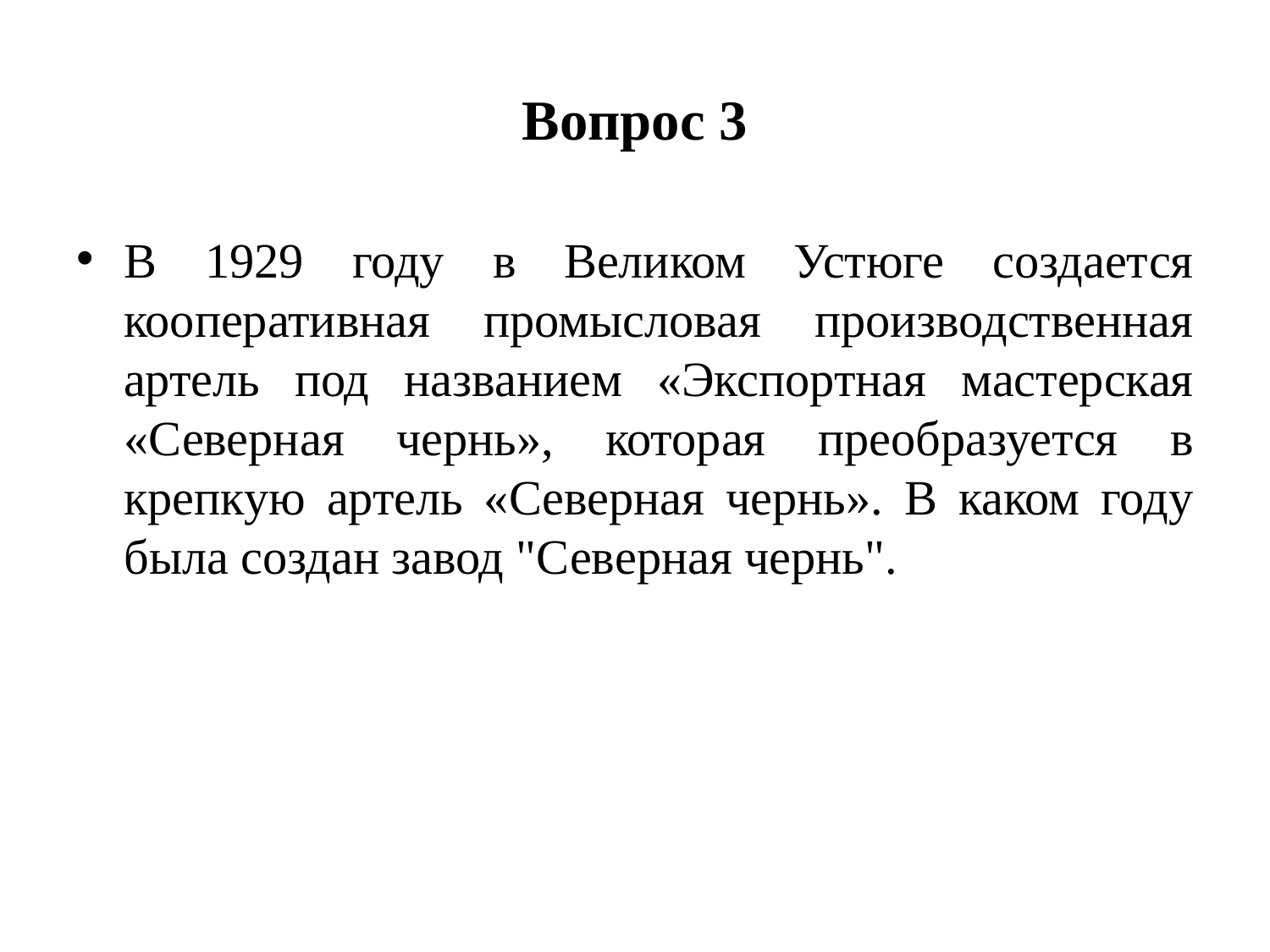

# Вопрос 3
В 1929 году в Великом Устюге создается кооперативная промысловая производственная артель под названием «Экспортная мастерская «Северная чернь», которая преобразуется в крепкую артель «Северная чернь». В каком году была создан завод "Северная чернь".